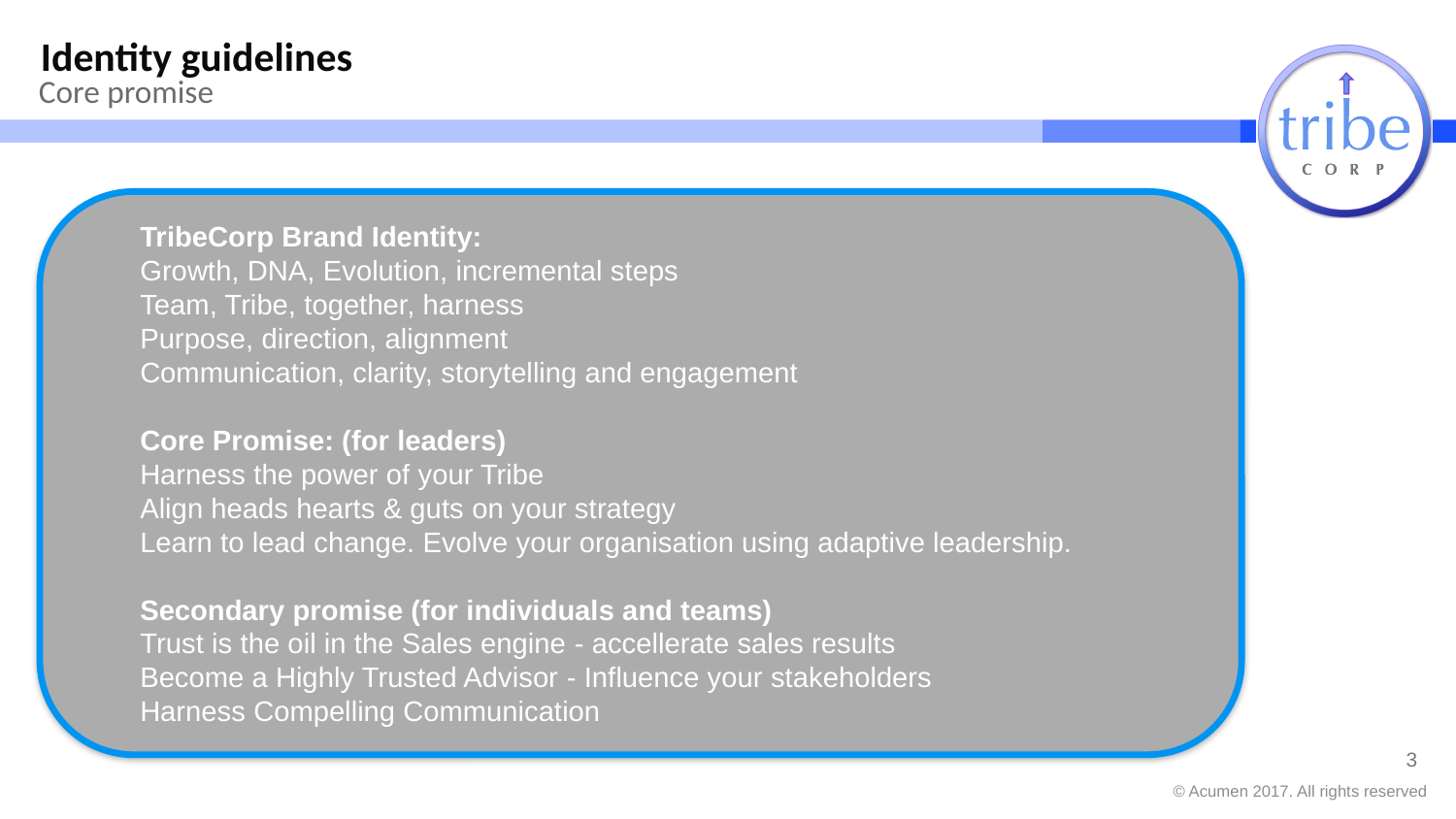

Identity guidelines
# Core promise
TribeCorp Brand Identity:
Growth, DNA, Evolution, incremental steps
Team, Tribe, together, harness
Purpose, direction, alignment
Communication, clarity, storytelling and engagement

Core Promise: (for leaders)
Harness the power of your Tribe
Align heads hearts & guts on your strategy
Learn to lead change. Evolve your organisation using adaptive leadership.

Secondary promise (for individuals and teams)
Trust is the oil in the Sales engine - accellerate sales results
Become a Highly Trusted Advisor - Influence your stakeholders
Harness Compelling Communication